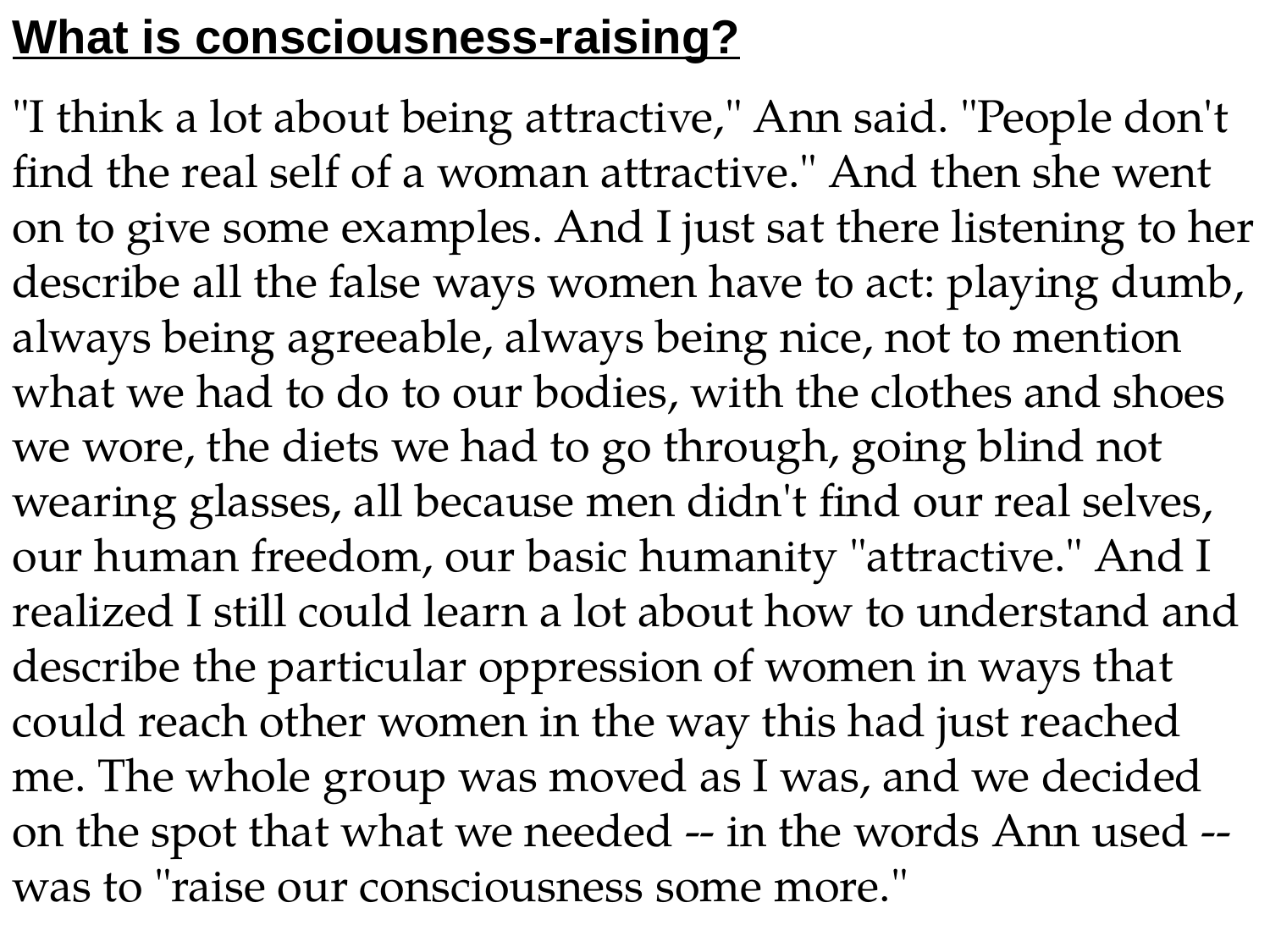

What is consciousness-raising?
"I think a lot about being attractive," Ann said. "People don't find the real self of a woman attractive." And then she went on to give some examples. And I just sat there listening to her describe all the false ways women have to act: playing dumb, always being agreeable, always being nice, not to mention what we had to do to our bodies, with the clothes and shoes we wore, the diets we had to go through, going blind not wearing glasses, all because men didn't find our real selves, our human freedom, our basic humanity "attractive." And I realized I still could learn a lot about how to understand and describe the particular oppression of women in ways that could reach other women in the way this had just reached me. The whole group was moved as I was, and we decided on the spot that what we needed -- in the words Ann used -- was to "raise our consciousness some more."